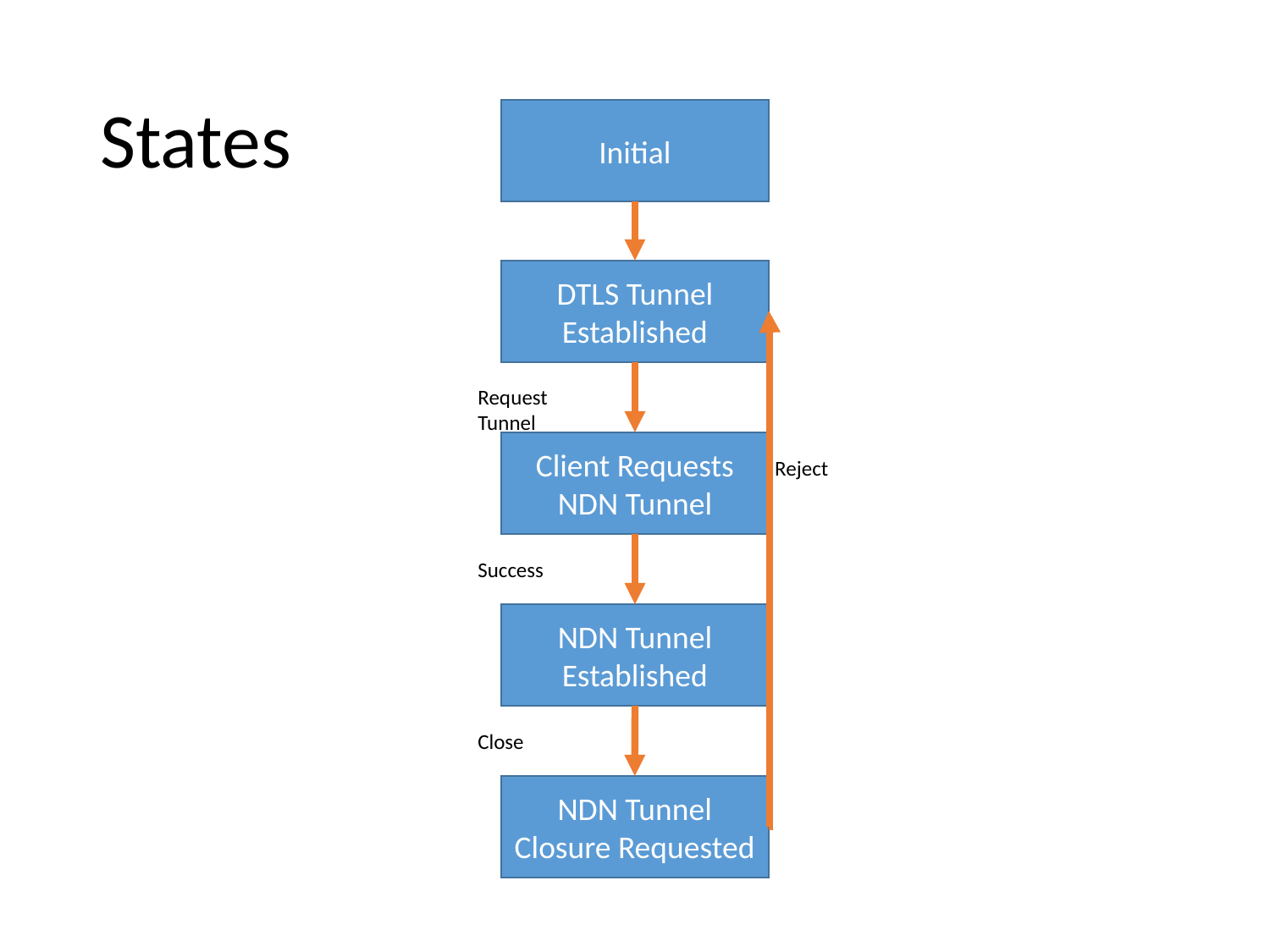

# States
Initial
DTLS Tunnel Established
Request Tunnel
Client Requests NDN Tunnel
Reject
Success
NDN Tunnel Established
Close
NDN Tunnel Closure Requested